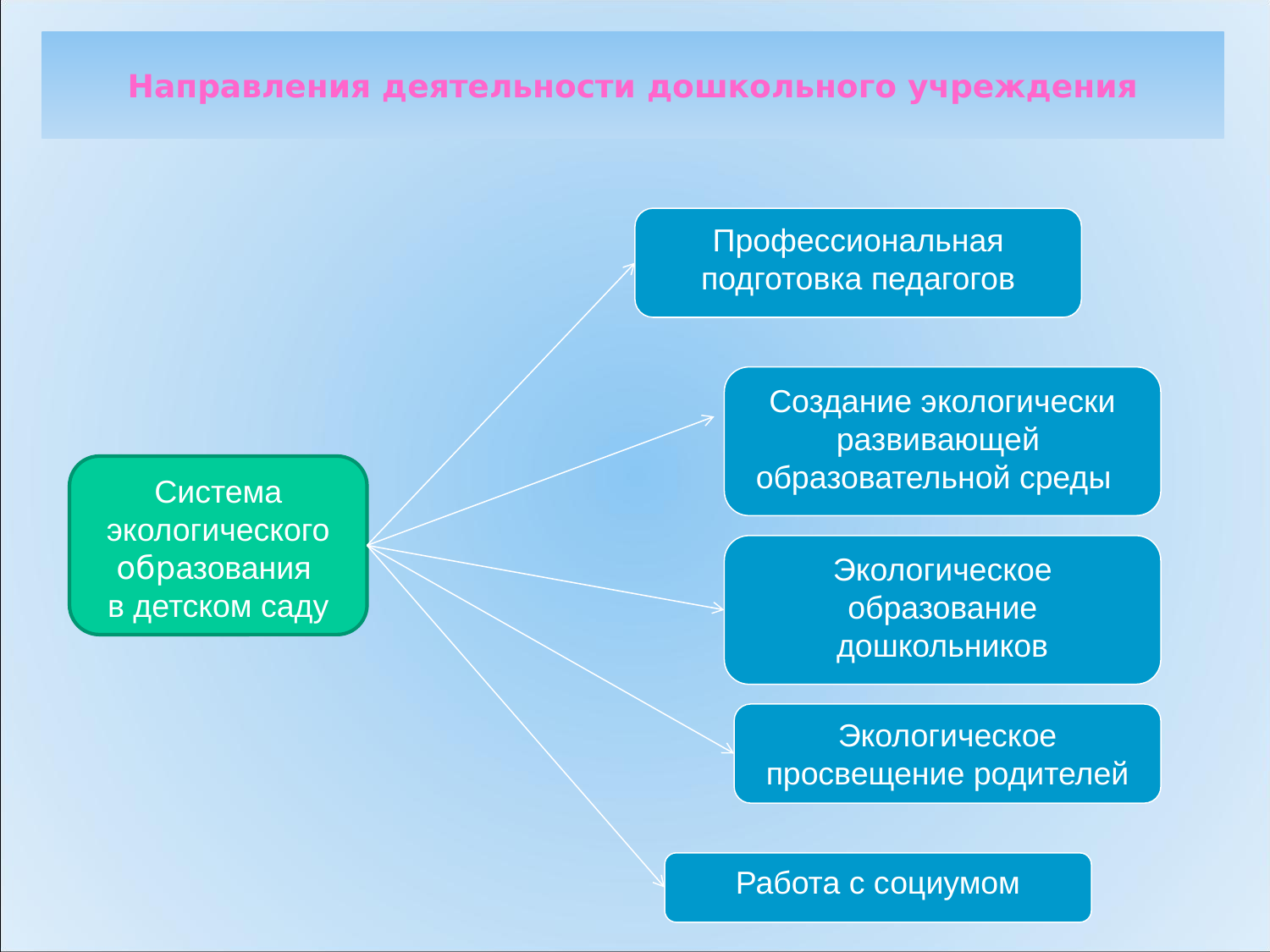

# Направления деятельности дошкольного учреждения
Профессиональная подготовка педагогов
Создание экологически развивающей  образовательной среды
Система экологического образования
в детском саду
Экологическое образование дошкольников
Экологическое просвещение родителей
Работа с социумом